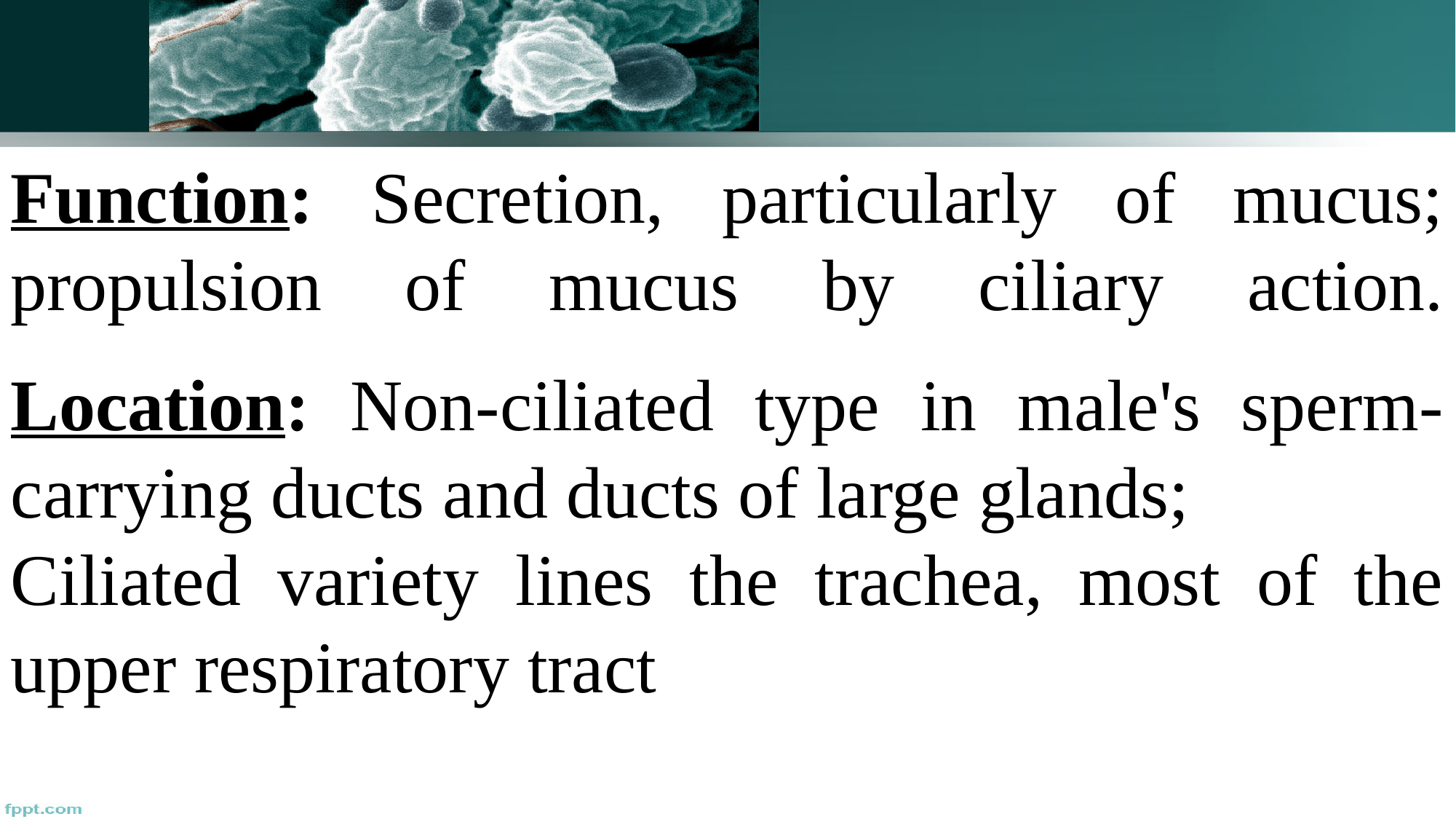

Function: Secretion, particularly of mucus; propulsion of mucus by ciliary action.
Location: Non-ciliated type in male's sperm-carrying ducts and ducts of large glands;
Ciliated variety lines the trachea, most of the upper respiratory tract

.